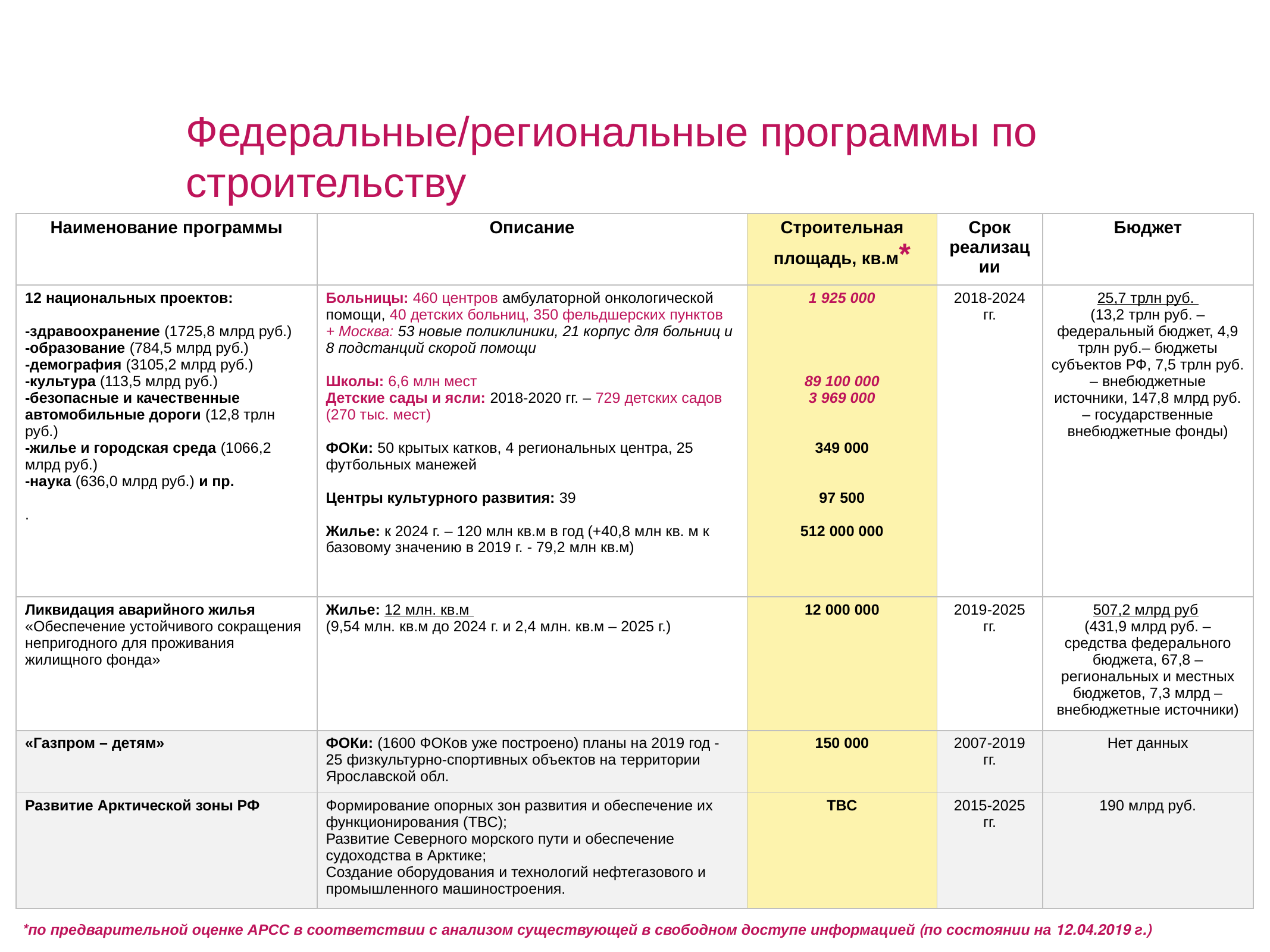

Федеральные/региональные программы по строительству
| Наименование программы | Описание | Строительная площадь, кв.м\* | Срок реализации | Бюджет |
| --- | --- | --- | --- | --- |
| 12 национальных проектов: -здравоохранение (1725,8 млрд руб.) -образование (784,5 млрд руб.) -демография (3105,2 млрд руб.) -культура (113,5 млрд руб.) -безопасные и качественные автомобильные дороги (12,8 трлн руб.) -жилье и городская среда (1066,2 млрд руб.) -наука (636,0 млрд руб.) и пр. . | Больницы: 460 центров амбулаторной онкологической помощи, 40 детских больниц, 350 фельдшерских пунктов + Москва: 53 новые поликлиники, 21 корпус для больниц и 8 подстанций скорой помощи Школы: 6,6 млн мест Детские сады и ясли: 2018-2020 гг. – 729 детских садов (270 тыс. мест) ФОКи: 50 крытых катков, 4 региональных центра, 25 футбольных манежей Центры культурного развития: 39 Жилье: к 2024 г. – 120 млн кв.м в год (+40,8 млн кв. м к базовому значению в 2019 г. - 79,2 млн кв.м) | 1 925 000 89 100 000 3 969 000 349 000 97 500 512 000 000 | 2018-2024 гг. | 25,7 трлн руб.  (13,2 трлн руб. – федеральный бюджет, 4,9 трлн руб.– бюджеты субъектов РФ, 7,5 трлн руб. – внебюджетные источники, 147,8 млрд руб. – государственные внебюджетные фонды) |
| Ликвидация аварийного жилья «Обеспечение устойчивого сокращения непригодного для проживания жилищного фонда» | Жилье: 12 млн. кв.м (9,54 млн. кв.м до 2024 г. и 2,4 млн. кв.м – 2025 г.) | 12 000 000 | 2019-2025 гг. | 507,2 млрд руб (431,9 млрд руб. – средства федерального бюджета, 67,8 – региональных и местных бюджетов, 7,3 млрд – внебюджетные источники) |
| «Газпром – детям» | ФОКи: (1600 ФОКов уже построено) планы на 2019 год - 25 физкультурно-спортивных объектов на территории Ярославской обл. | 150 000 | 2007-2019 гг. | Нет данных |
| Развитие Арктической зоны РФ | Формирование опорных зон развития и обеспечение их функционирования (TBC); Развитие Северного морского пути и обеспечение судоходства в Арктике; Создание оборудования и технологий нефтегазового и промышленного машиностроения. | TBC | 2015-2025 гг. | 190 млрд руб. |
9
*по предварительной оценке АРСС в соответствии с анализом существующей в свободном доступе информацией (по состоянии на 12.04.2019 г.)